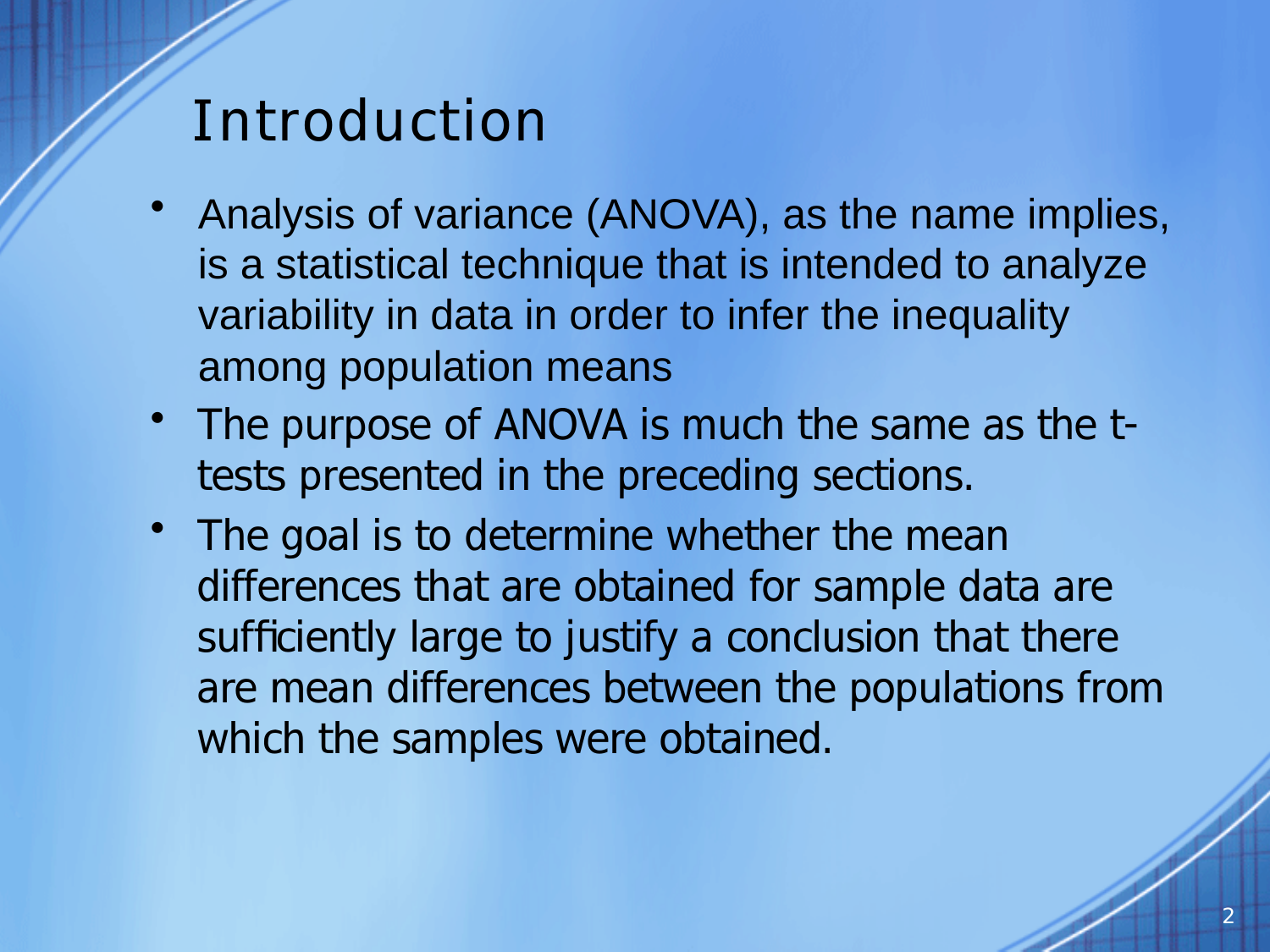

# Introduction
Analysis of variance (ANOVA), as the name implies, is a statistical technique that is intended to analyze variability in data in order to infer the inequality among population means
The purpose of ANOVA is much the same as the t-tests presented in the preceding sections.
The goal is to determine whether the mean differences that are obtained for sample data are sufficiently large to justify a conclusion that there are mean differences between the populations from which the samples were obtained.

2